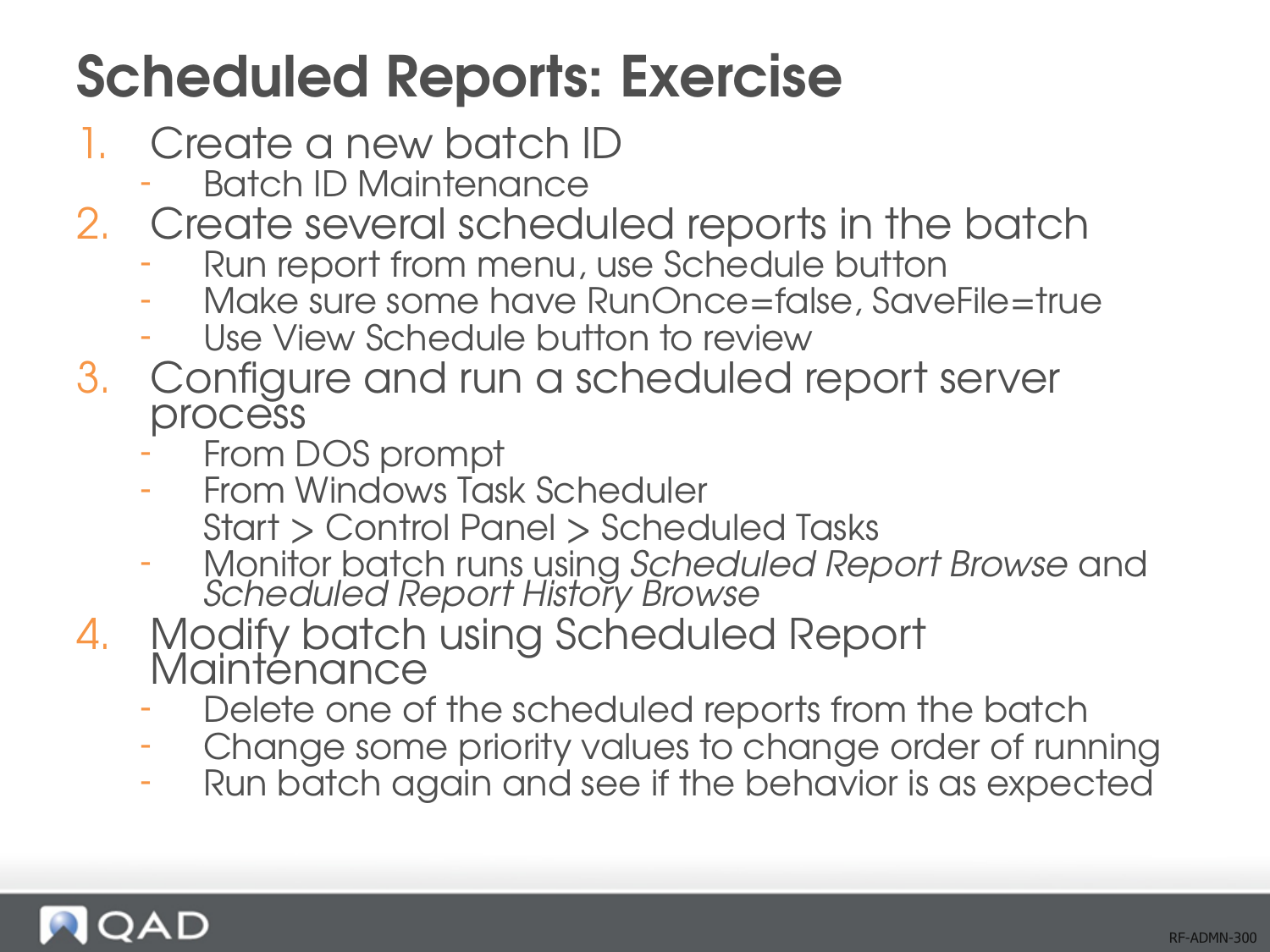

# Scheduled Reports: Exercise
Create a new batch ID
Batch ID Maintenance
Create several scheduled reports in the batch
Run report from menu, use Schedule button
Make sure some have RunOnce=false, SaveFile=true
Use View Schedule button to review
Configure and run a scheduled report server process
From DOS prompt
From Windows Task Scheduler
Start > Control Panel > Scheduled Tasks
Monitor batch runs using Scheduled Report Browse and Scheduled Report History Browse
Modify batch using Scheduled Report Maintenance
Delete one of the scheduled reports from the batch
Change some priority values to change order of running
Run batch again and see if the behavior is as expected

RF-ADMN-300